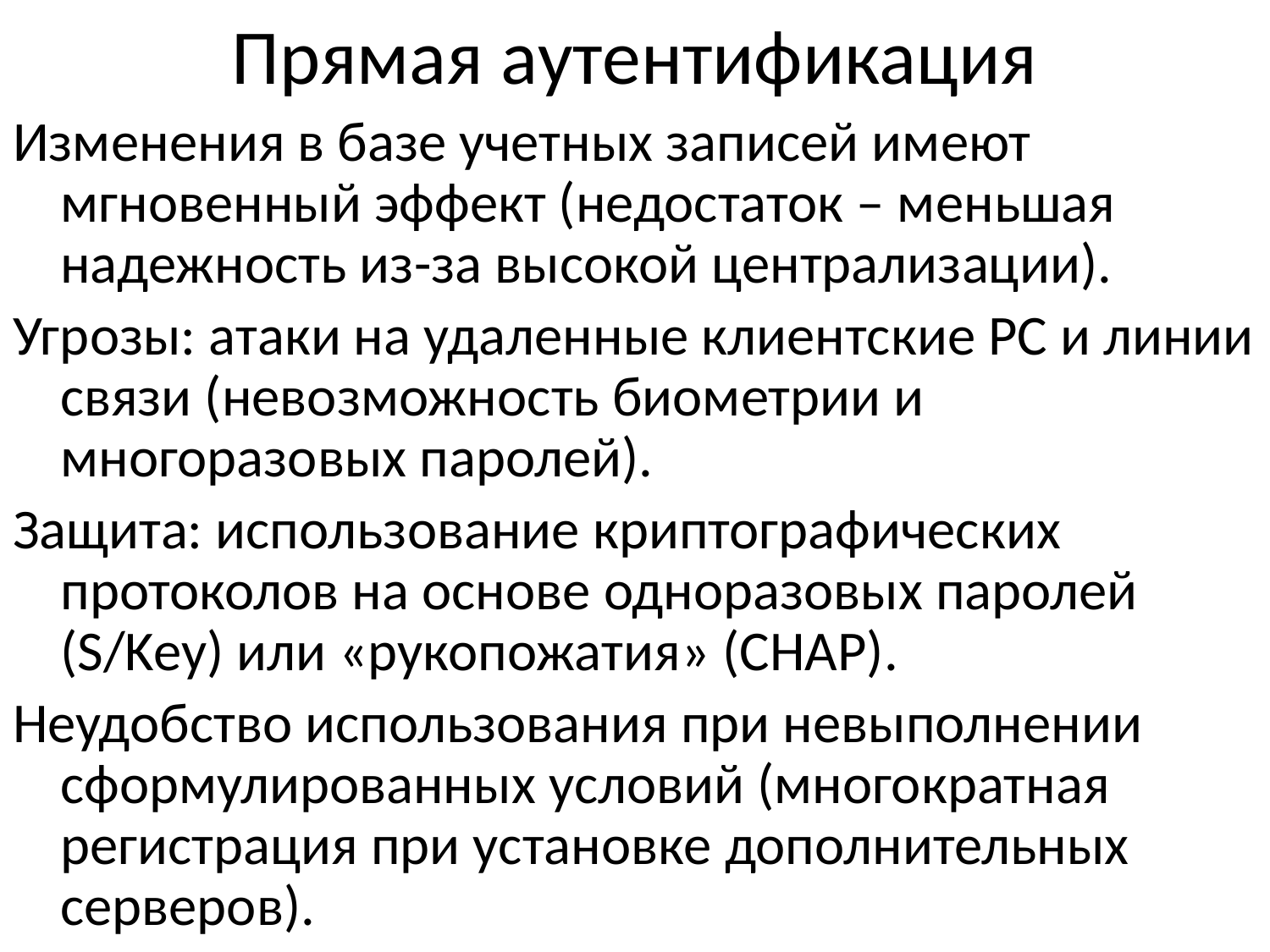

# Прямая аутентификация
Изменения в базе учетных записей имеют мгновенный эффект (недостаток – меньшая надежность из-за высокой централизации).
Угрозы: атаки на удаленные клиентские РС и линии связи (невозможность биометрии и многоразовых паролей).
Защита: использование криптографических протоколов на основе одноразовых паролей (S/Key) или «рукопожатия» (CHAP).
Неудобство использования при невыполнении сформулированных условий (многократная регистрация при установке дополнительных серверов).